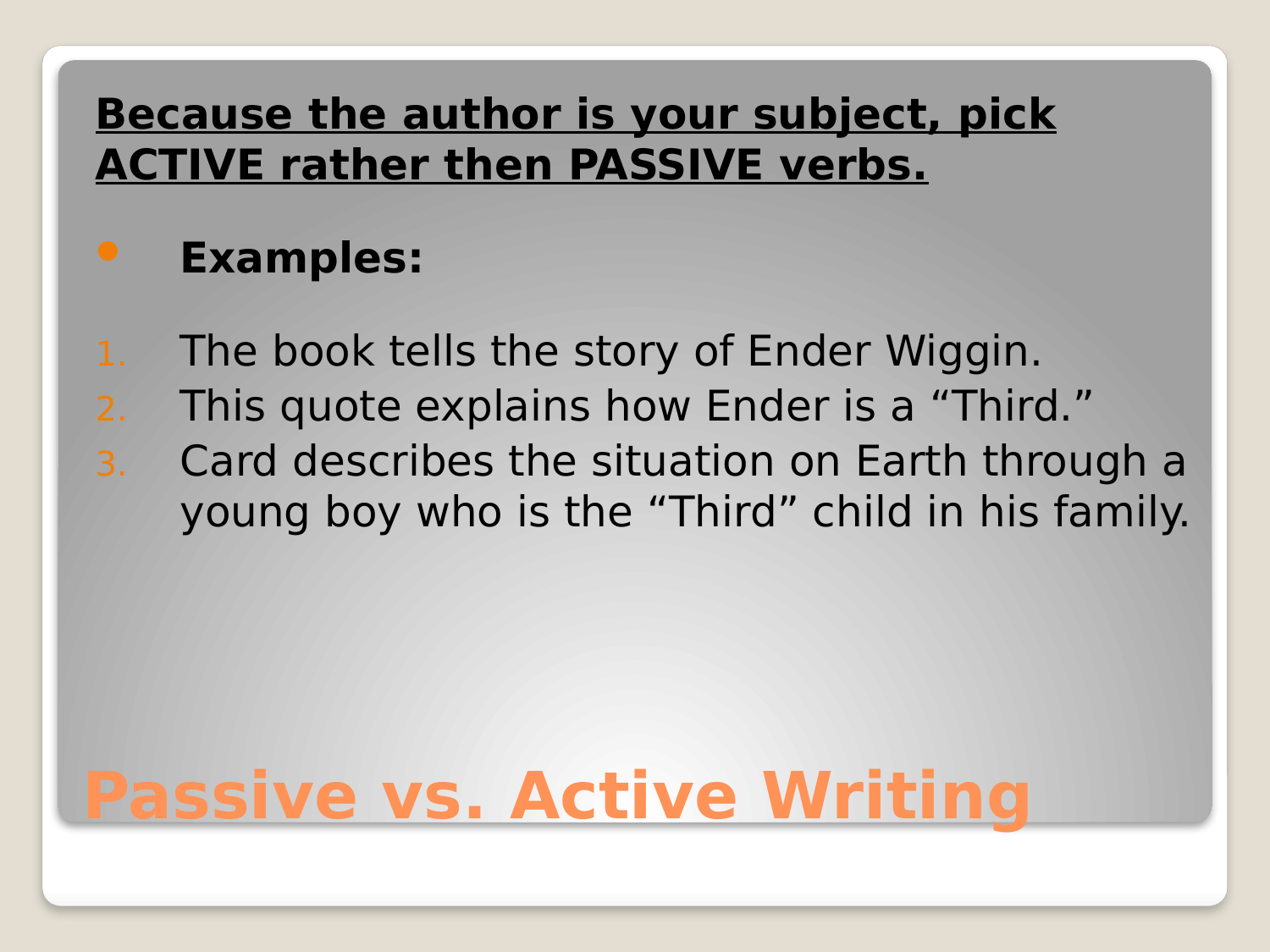

Because the author is your subject, pick ACTIVE rather then PASSIVE verbs.

Examples:

The book tells the story of Ender Wiggin.
This quote explains how Ender is a “Third.”
Card describes the situation on Earth through a young boy who is the “Third” child in his family.

# Passive vs. Active Writing